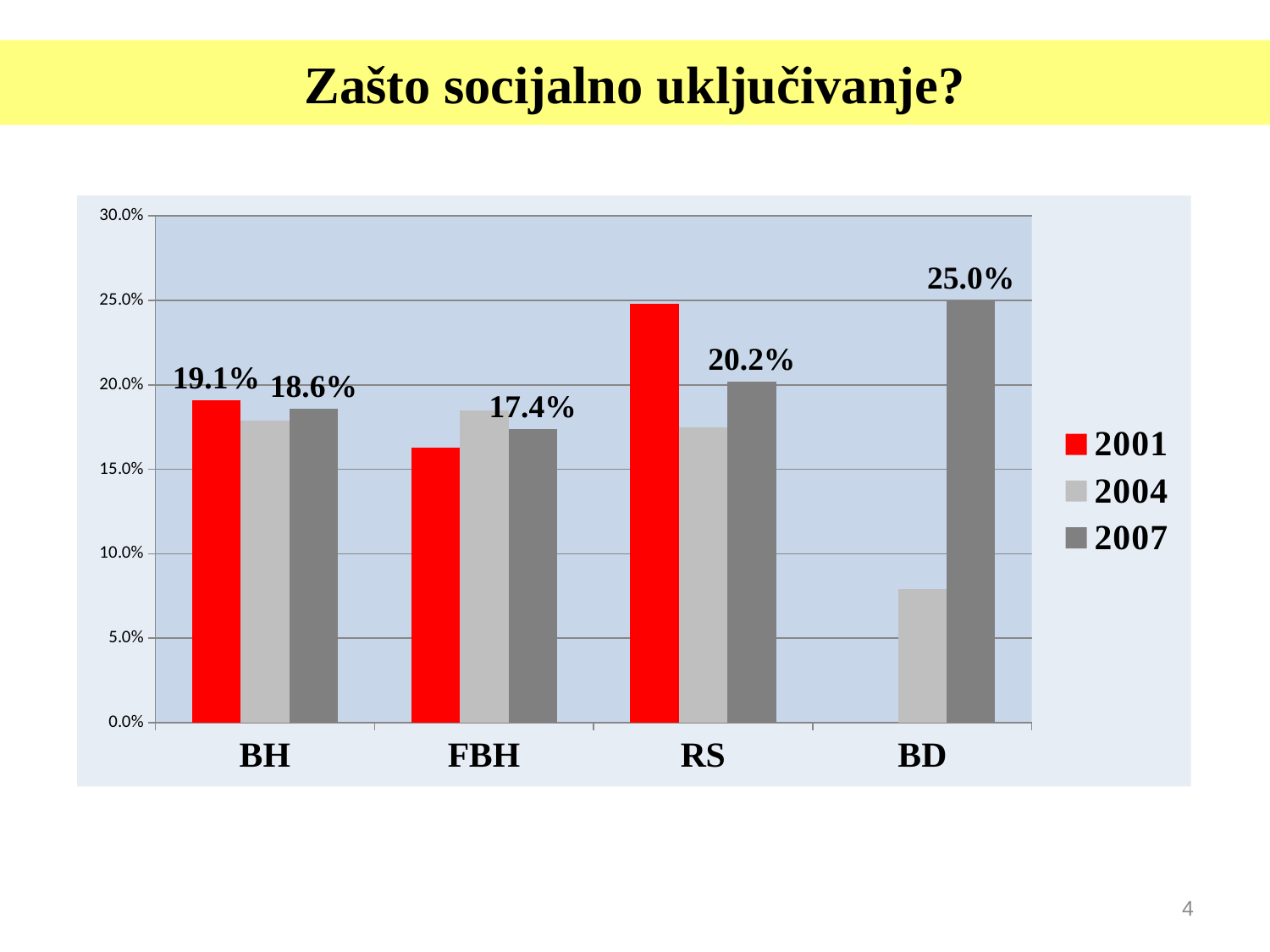

# Zašto socijalno uključivanje?

### Chart

| Category | 2001 | 2004 | 2007 |
|---|---|---|---|
| BH | 0.19100000000000003 | 0.17900000000000005 | 0.18600000000000005 |
| FBH | 0.16300000000000003 | 0.18500000000000005 | 0.17400000000000004 |
| RS | 0.24800000000000005 | 0.17500000000000004 | 0.202 |
| BD | None | 0.07900000000000004 | 0.25 |
4